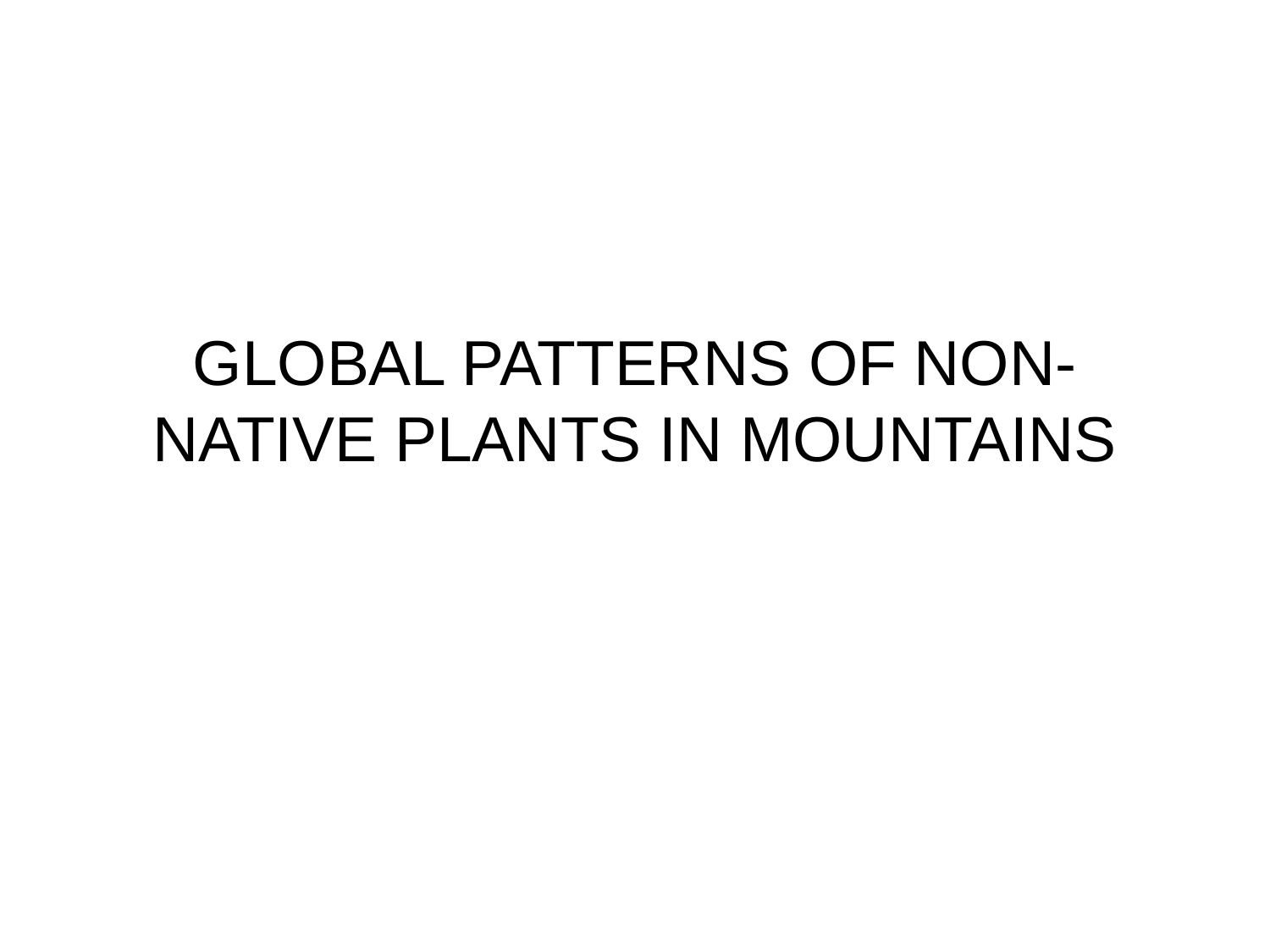

# GLOBAL PATTERNS OF NON-NATIVE PLANTS IN MOUNTAINS